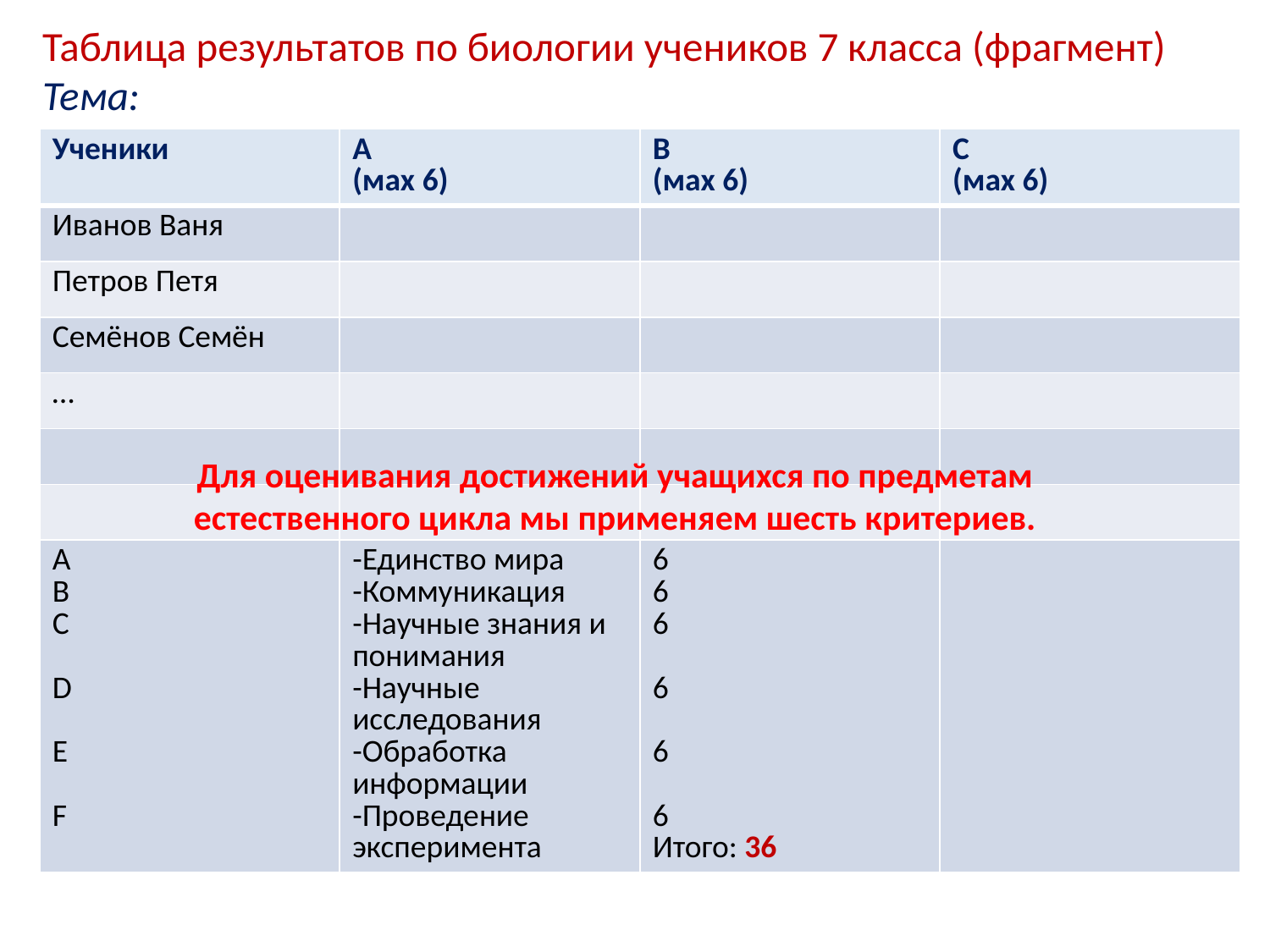

# Таблица результатов по биологии учеников 7 класса (фрагмент) Тема:
| Ученики | А (мах 6) | В (мах 6) | С (мах 6) |
| --- | --- | --- | --- |
| Иванов Ваня |  |  |  |
| Петров Петя |  |  |  |
| Семёнов Семён |  |  |  |
| … |  |  |  |
|  |  |  |  |
|  |  |  |  |
| А В С D E F | -Единство мира -Коммуникация -Научные знания и понимания -Научные исследования -Обработка информации -Проведение эксперимента | 6 6 6 6 6 6 Итого: 36 |  |

Для оценивания достижений учащихся по предметам
 естественного цикла мы применяем шесть критериев.